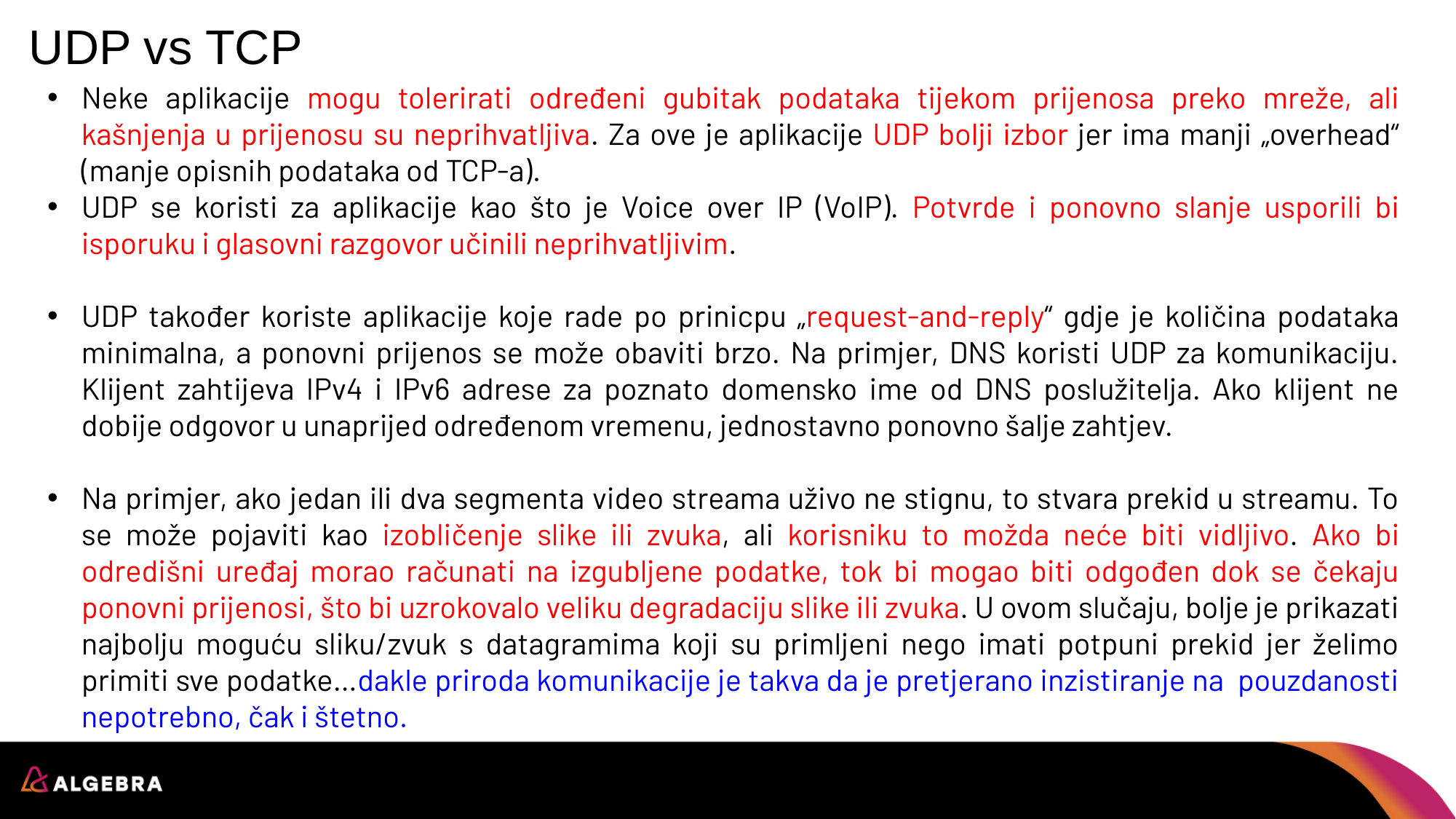

# UDP vs TCP
Neke aplikacije mogu tolerirati određeni gubitak podataka tijekom prijenosa preko mreže, ali kašnjenja u prijenosu su neprihvatljiva. Za ove je aplikacije UDP bolji izbor jer ima manji „overhead“ (manje opisnih podataka od TCP-a).
UDP se koristi za aplikacije kao što je Voice over IP (VoIP). Potvrde i ponovno slanje usporili bi isporuku i glasovni razgovor učinili neprihvatljivim.

UDP također koriste aplikacije koje rade po prinicpu „request-and-reply“ gdje je količina podataka minimalna, a ponovni prijenos se može obaviti brzo. Na primjer, DNS koristi UDP za komunikaciju. Klijent zahtijeva IPv4 i IPv6 adrese za poznato domensko ime od DNS poslužitelja. Ako klijent ne dobije odgovor u unaprijed određenom vremenu, jednostavno ponovno šalje zahtjev.

Na primjer, ako jedan ili dva segmenta video streama uživo ne stignu, to stvara prekid u streamu. To se može pojaviti kao izobličenje slike ili zvuka, ali korisniku to možda neće biti vidljivo. Ako bi odredišni uređaj morao računati na izgubljene podatke, tok bi mogao biti odgođen dok se čekaju ponovni prijenosi, što bi uzrokovalo veliku degradaciju slike ili zvuka. U ovom slučaju, bolje je prikazati najbolju moguću sliku/zvuk s datagramima koji su primljeni nego imati potpuni prekid jer želimo primiti sve podatke…dakle priroda komunikacije je takva da je pretjerano inzistiranje na  pouzdanosti nepotrebno, čak i štetno.